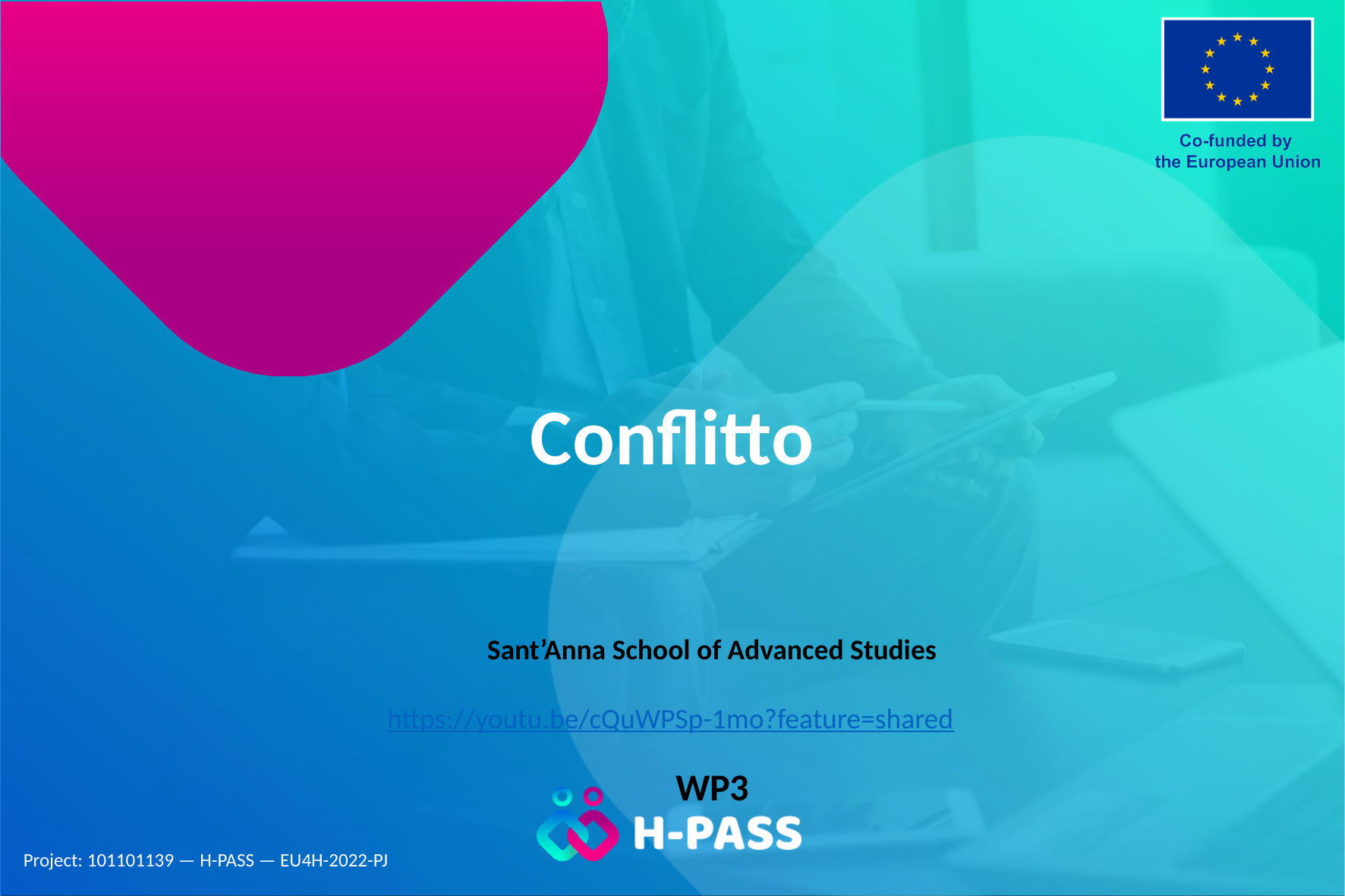

# Conflitto

Sant’Anna School of Advanced Studies

https://youtu.be/cQuWPSp-1mo?feature=shared

WP3

Project: 101101139 — H-PASS — EU4H-2022-PJ